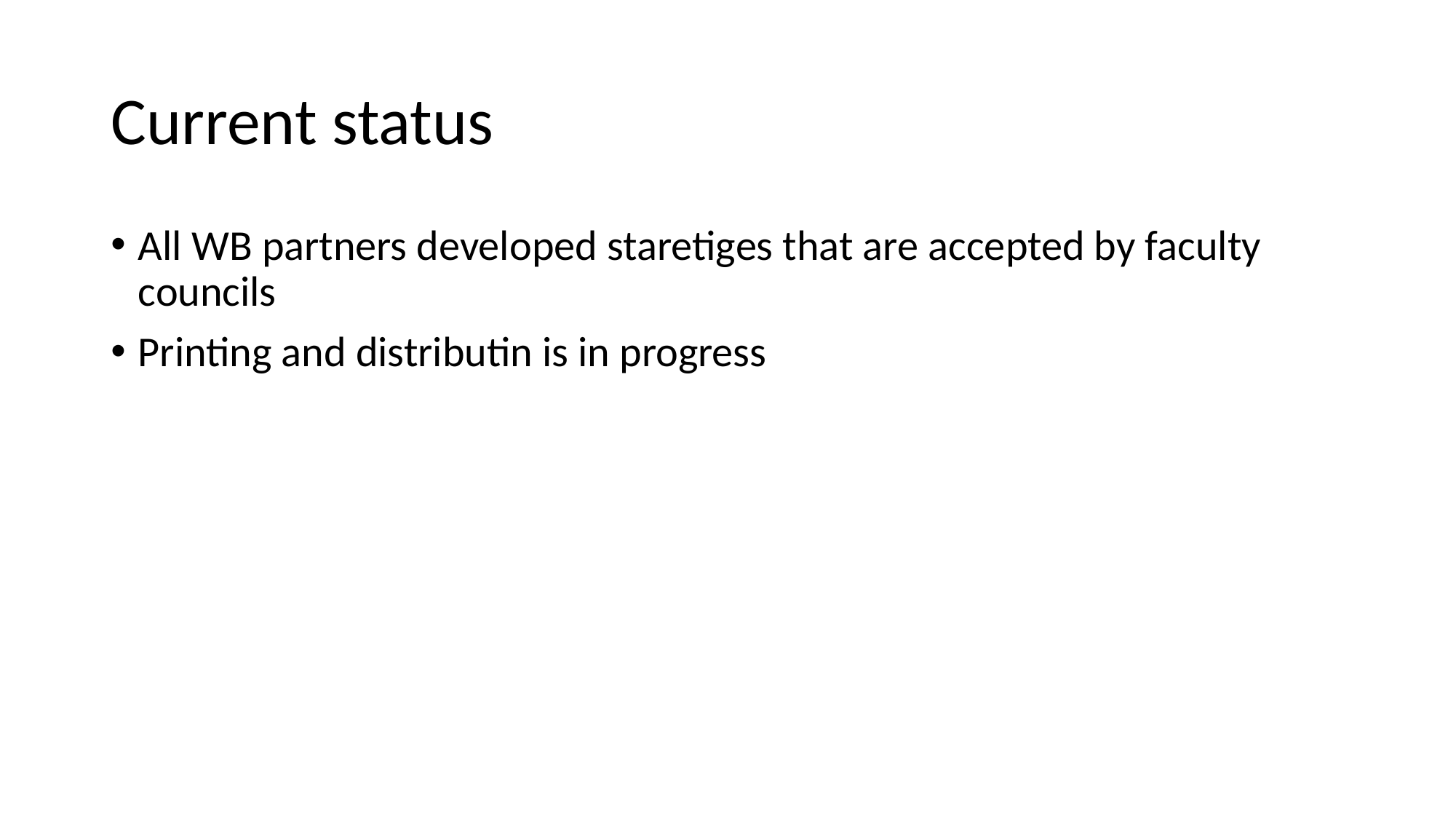

# Current status
All WB partners developed staretiges that are accepted by faculty councils
Printing and distributin is in progress